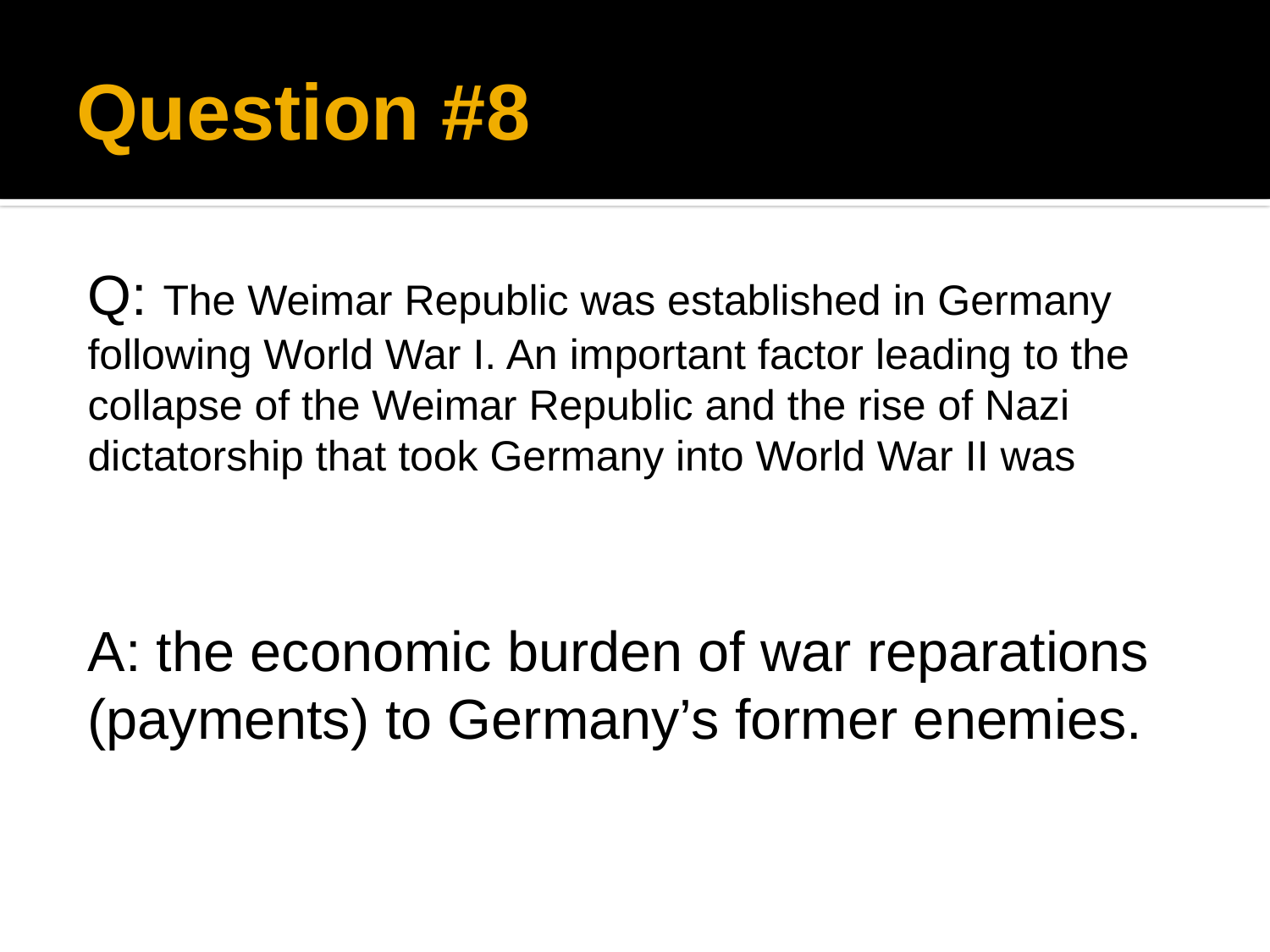

# Question #8
Q: The Weimar Republic was established in Germany following World War I. An important factor leading to the collapse of the Weimar Republic and the rise of Nazi dictatorship that took Germany into World War II was

A: the economic burden of war reparations (payments) to Germany’s former enemies.